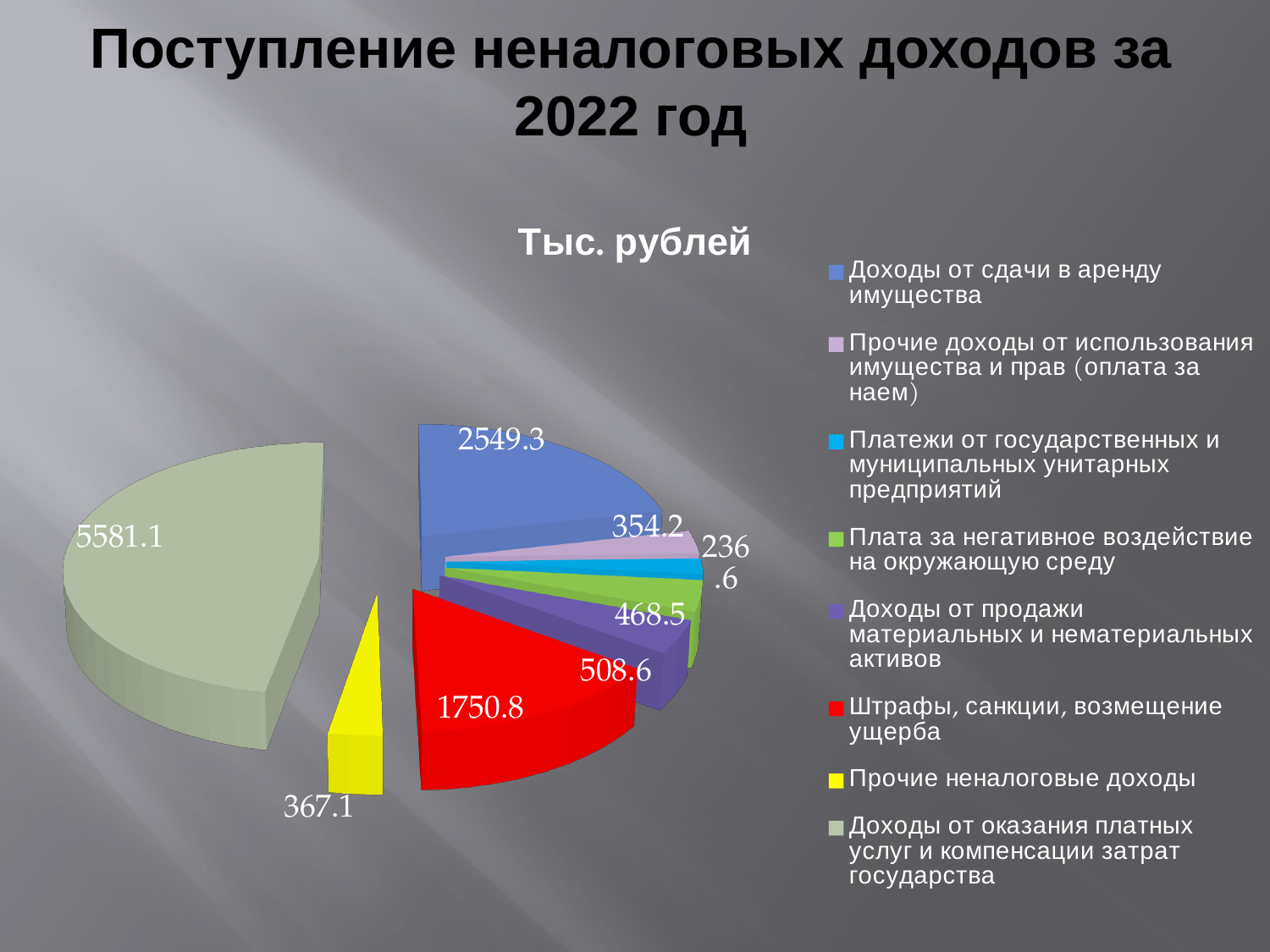

# Поступление неналоговых доходов за 2022 год

[unsupported chart]